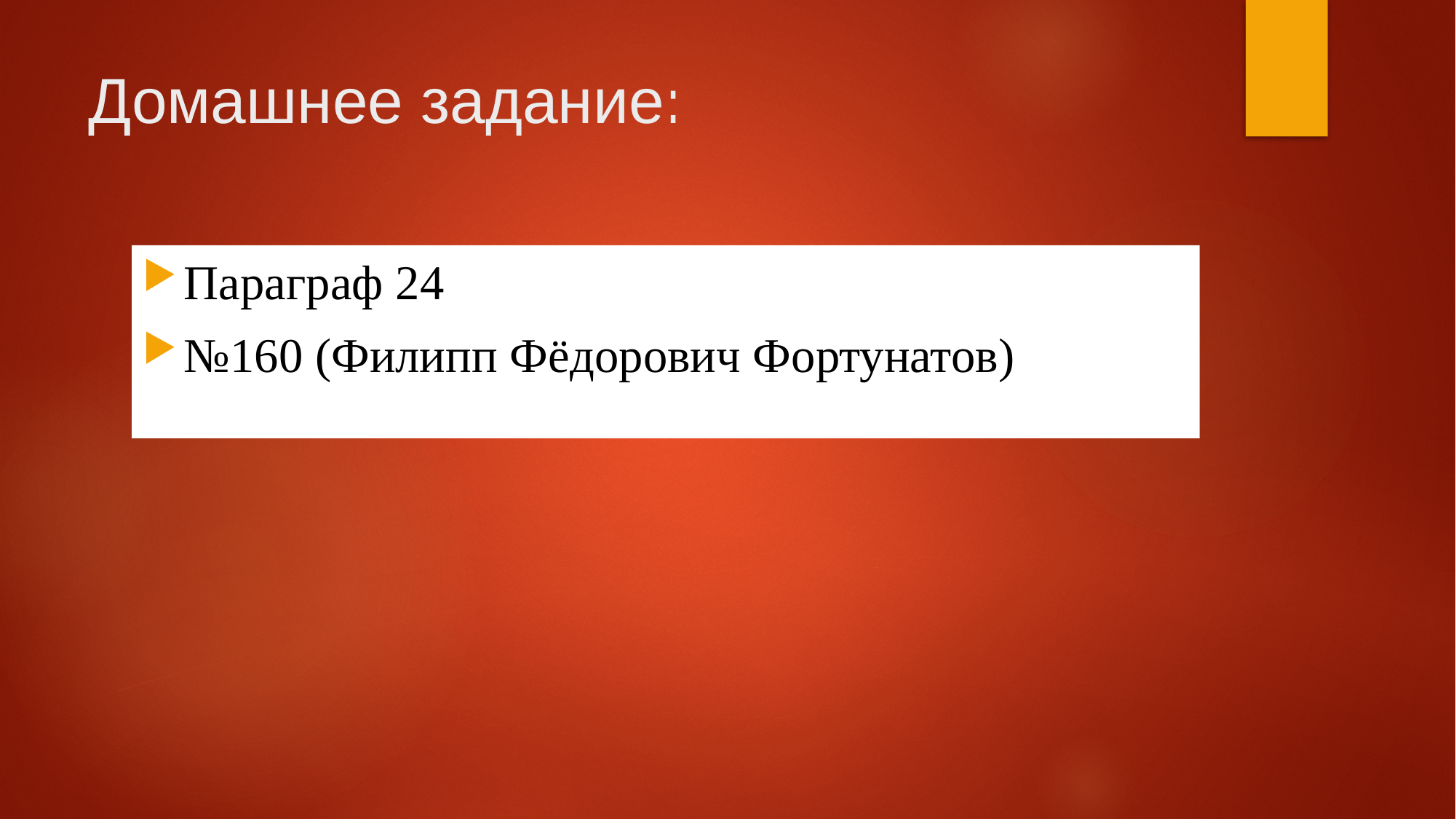

# Домашнее задание:
Параграф 24
№160 (Филипп Фёдорович Фортунатов)